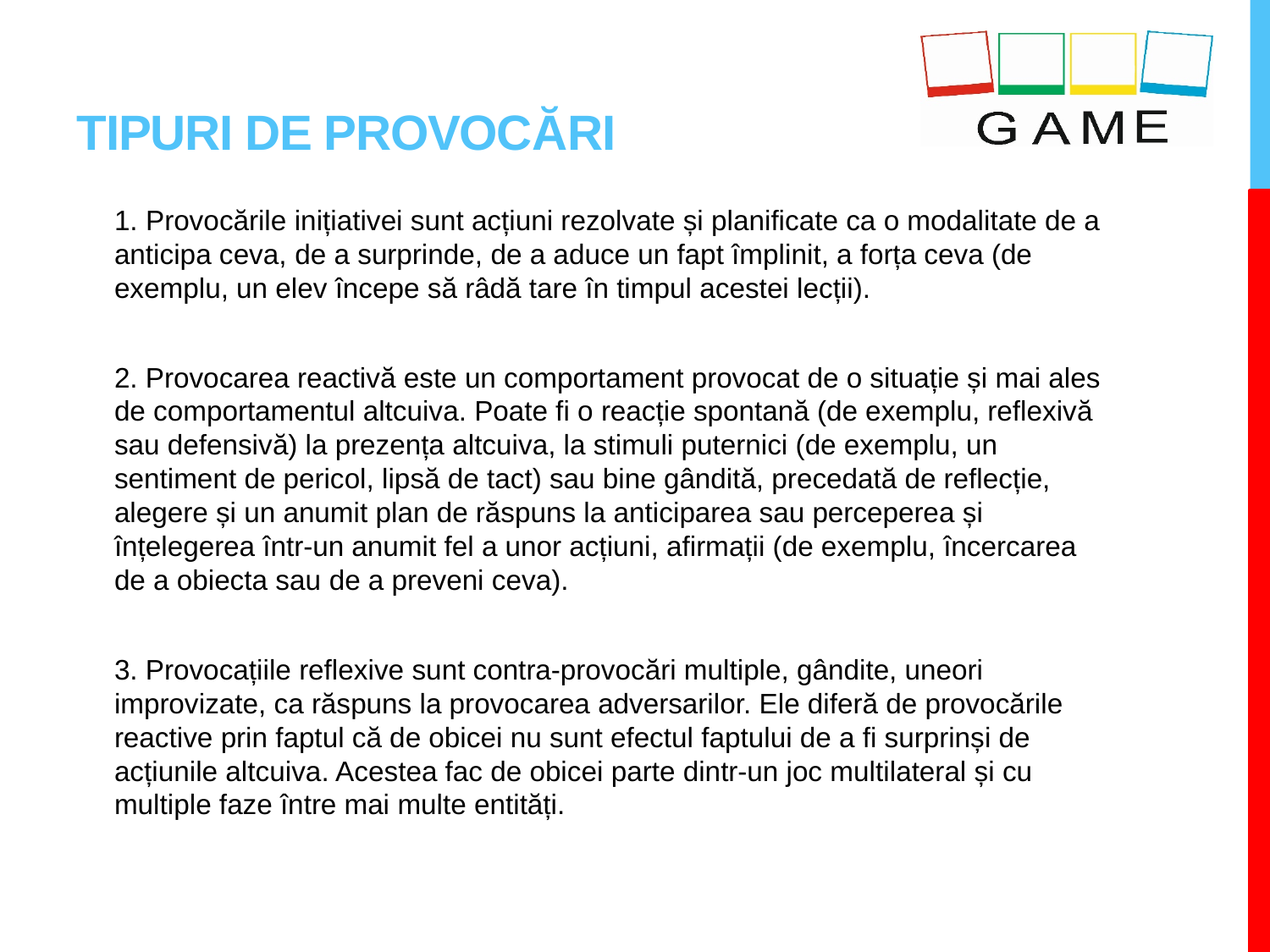

# Tipuri de provocĂri
1. Provocările inițiativei sunt acțiuni rezolvate și planificate ca o modalitate de a anticipa ceva, de a surprinde, de a aduce un fapt împlinit, a forța ceva (de exemplu, un elev începe să râdă tare în timpul acestei lecții).

2. Provocarea reactivă este un comportament provocat de o situație și mai ales de comportamentul altcuiva. Poate fi o reacție spontană (de exemplu, reflexivă sau defensivă) la prezența altcuiva, la stimuli puternici (de exemplu, un sentiment de pericol, lipsă de tact) sau bine gândită, precedată de reflecție, alegere și un anumit plan de răspuns la anticiparea sau perceperea și înțelegerea într-un anumit fel a unor acțiuni, afirmații (de exemplu, încercarea de a obiecta sau de a preveni ceva).

3. Provocațiile reflexive sunt contra-provocări multiple, gândite, uneori improvizate, ca răspuns la provocarea adversarilor. Ele diferă de provocările reactive prin faptul că de obicei nu sunt efectul faptului de a fi surprinși de acțiunile altcuiva. Acestea fac de obicei parte dintr-un joc multilateral și cu multiple faze între mai multe entități.